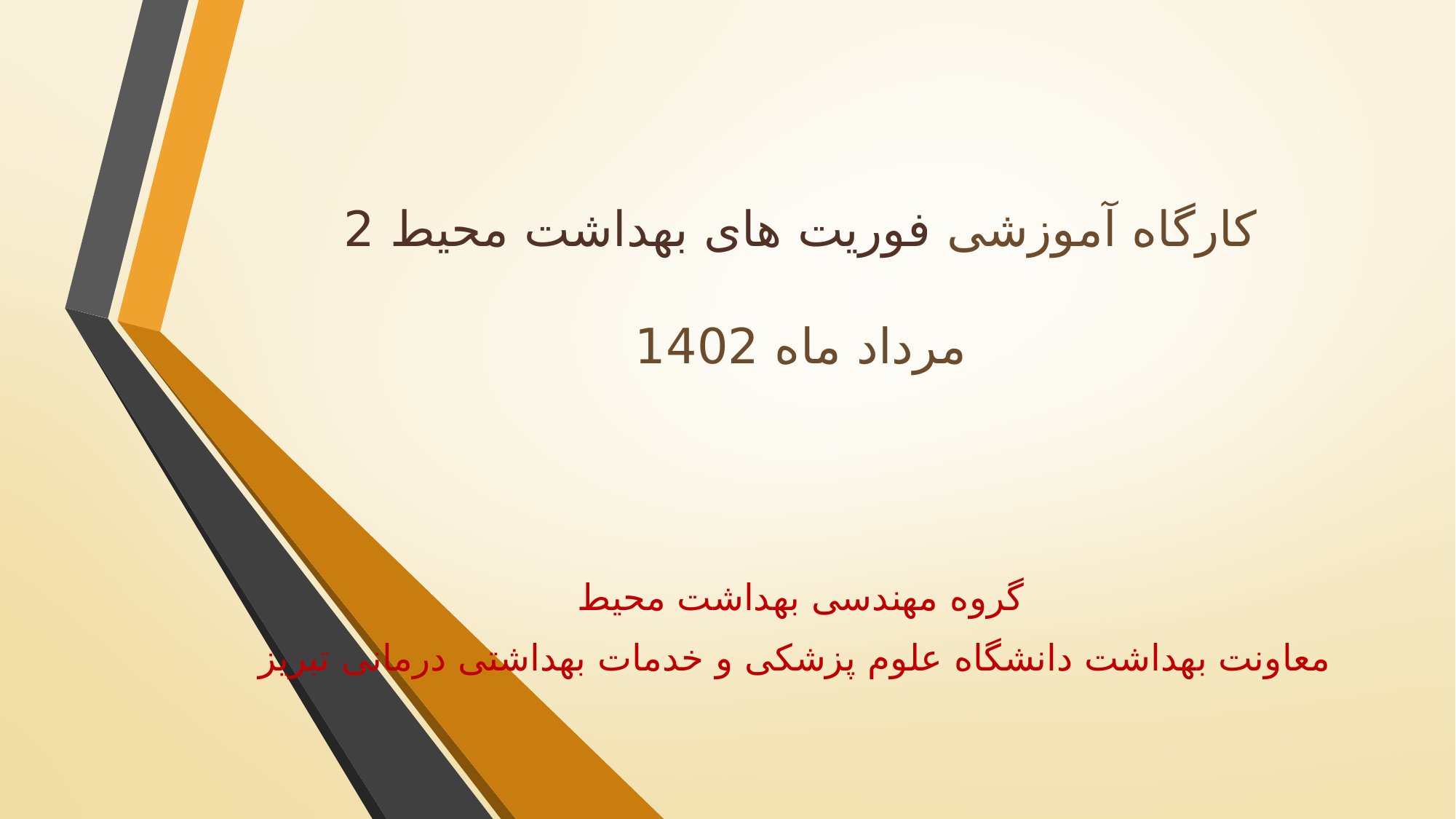

# کارگاه آموزشی فوریت های بهداشت محیط 2 مرداد ماه 1402
گروه مهندسی بهداشت محیط
معاونت بهداشت دانشگاه علوم پزشکی و خدمات بهداشتی درمانی تبریز